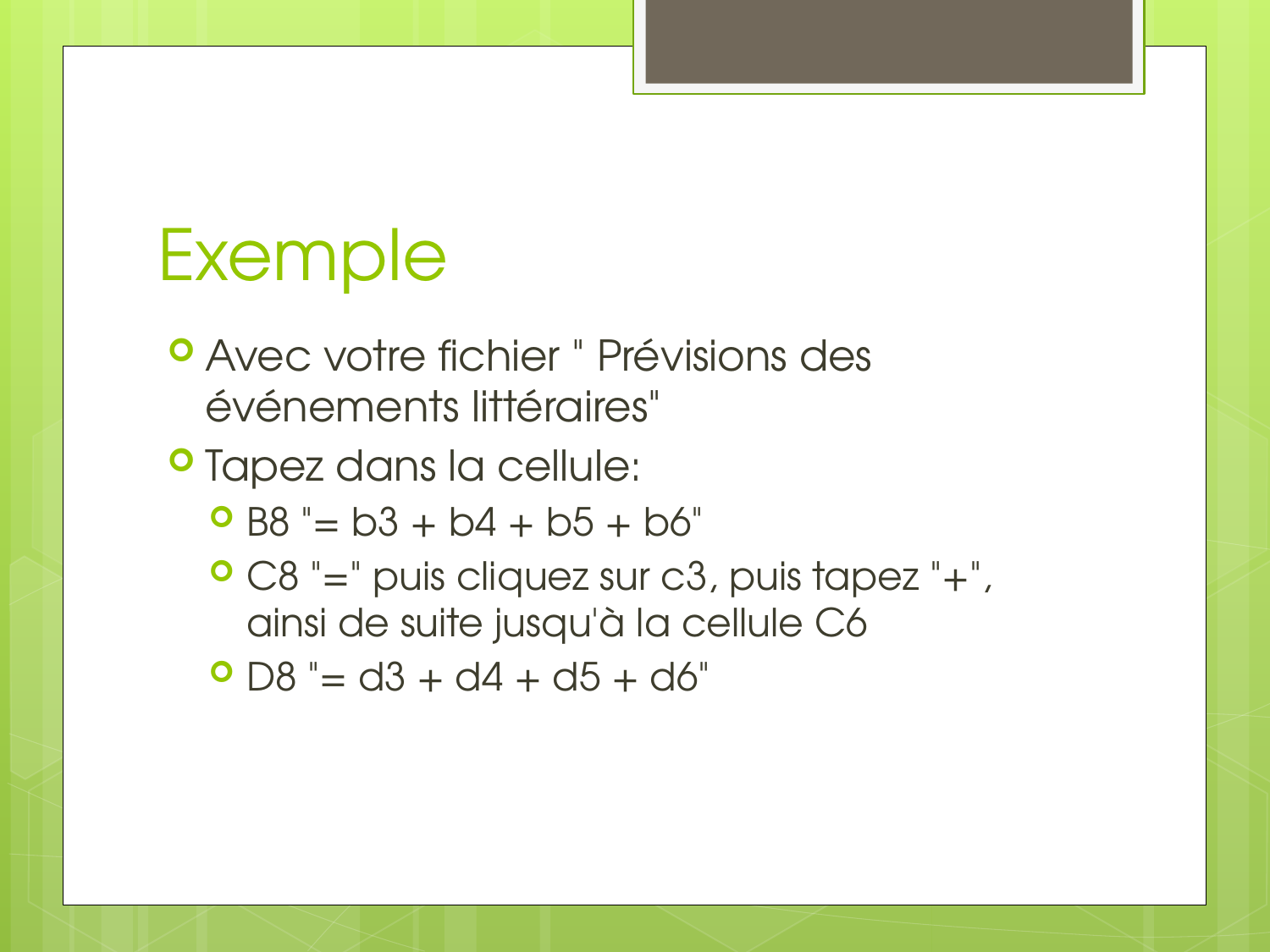

# Exemple
Avec votre fichier " Prévisions des événements littéraires"
Tapez dans la cellule:
B8 "= b3 + b4 + b5 + b6"
C8 "=" puis cliquez sur c3, puis tapez "+", ainsi de suite jusqu'à la cellule C6
D8 "= d3 + d4 + d5 + d6"